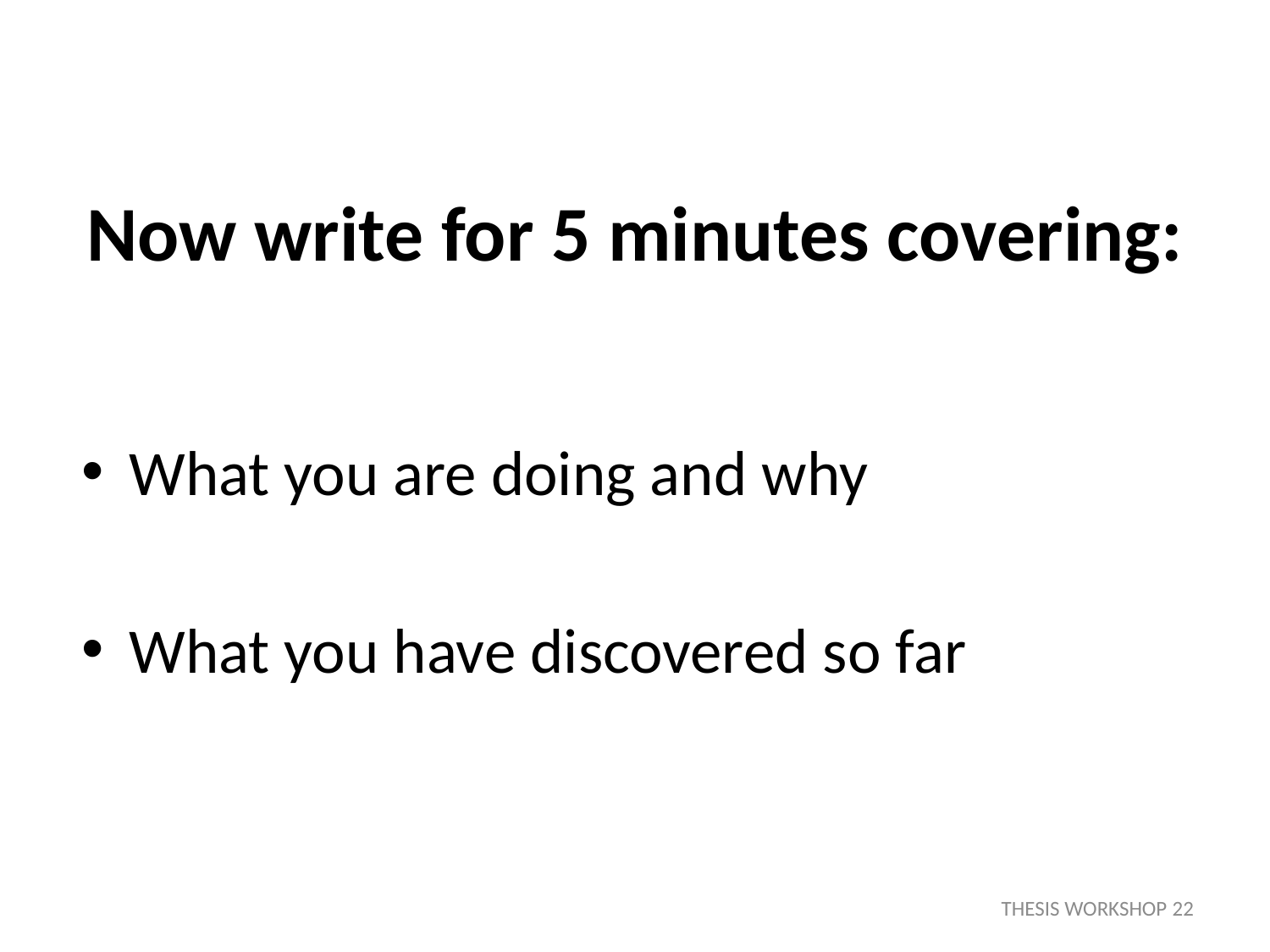

# Now write for 5 minutes covering:
What you are doing and why

What you have discovered so far
THESIS WORKSHOP 22